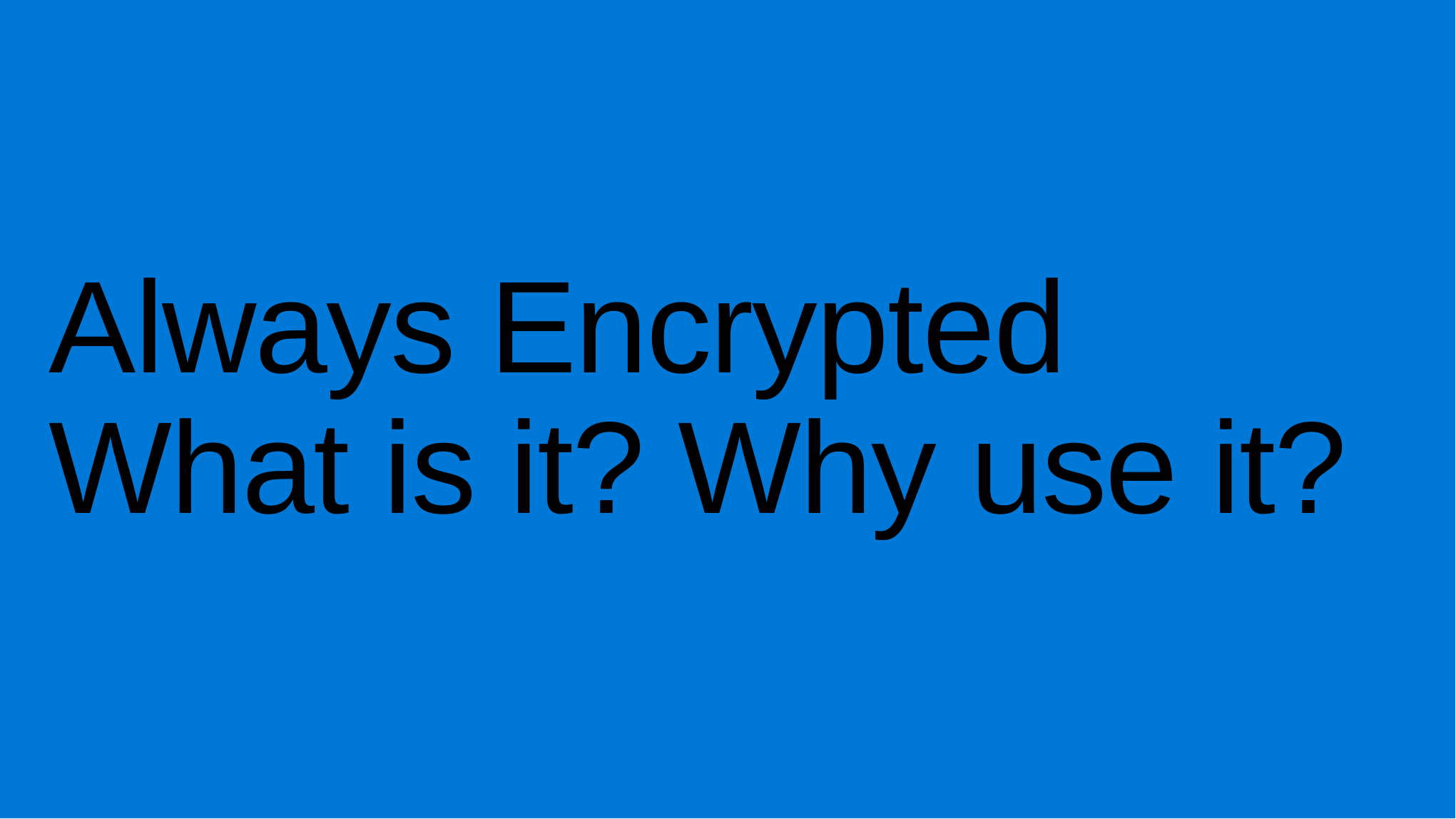

# Always Encrypted What is it? Why use it?